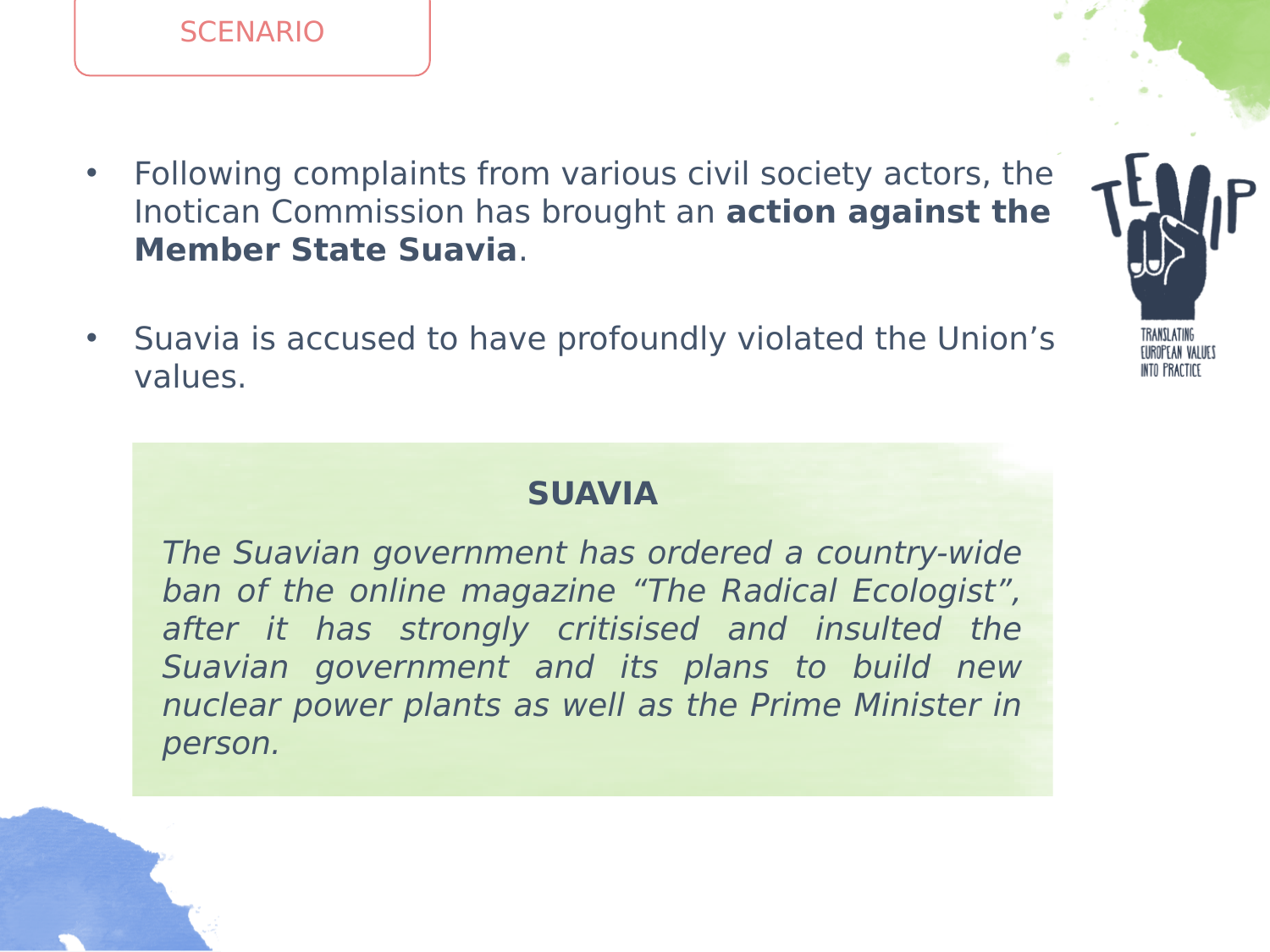

SCENARIO
Following complaints from various civil society actors, the Inotican Commission has brought an action against the Member State Suavia.

Suavia is accused to have profoundly violated the Union’s values.
SUAVIA
The Suavian government has ordered a country-wide ban of the online magazine “The Radical Ecologist”, after it has strongly critisised and insulted the Suavian government and its plans to build new nuclear power plants as well as the Prime Minister in person.